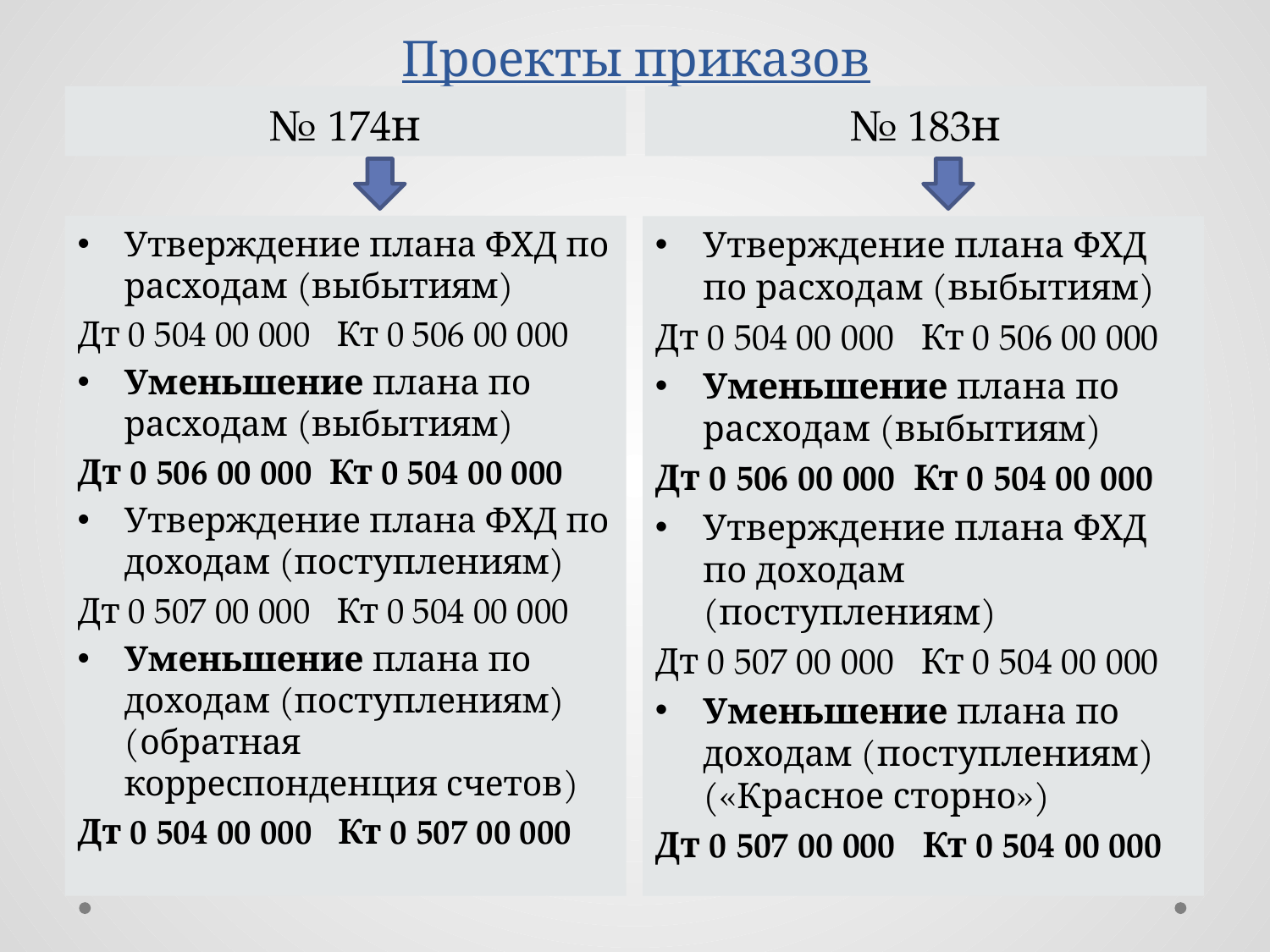

# Проекты приказов
№ 174н
№ 183н

Утверждение плана ФХД по расходам (выбытиям)
Дт 0 504 00 000   Кт 0 506 00 000
Уменьшение плана по расходам (выбытиям)
Дт 0 506 00 000  Кт 0 504 00 000
Утверждение плана ФХД по доходам (поступлениям)
Дт 0 507 00 000   Кт 0 504 00 000
Уменьшение плана по доходам (поступлениям) (обратная корреспонденция счетов)
Дт 0 504 00 000   Кт 0 507 00 000

Утверждение плана ФХД по расходам (выбытиям)
Дт 0 504 00 000   Кт 0 506 00 000
Уменьшение плана по расходам (выбытиям)
Дт 0 506 00 000  Кт 0 504 00 000
Утверждение плана ФХД по доходам (поступлениям)
Дт 0 507 00 000   Кт 0 504 00 000
Уменьшение плана по доходам (поступлениям) («Красное сторно»)
Дт 0 507 00 000   Кт 0 504 00 000